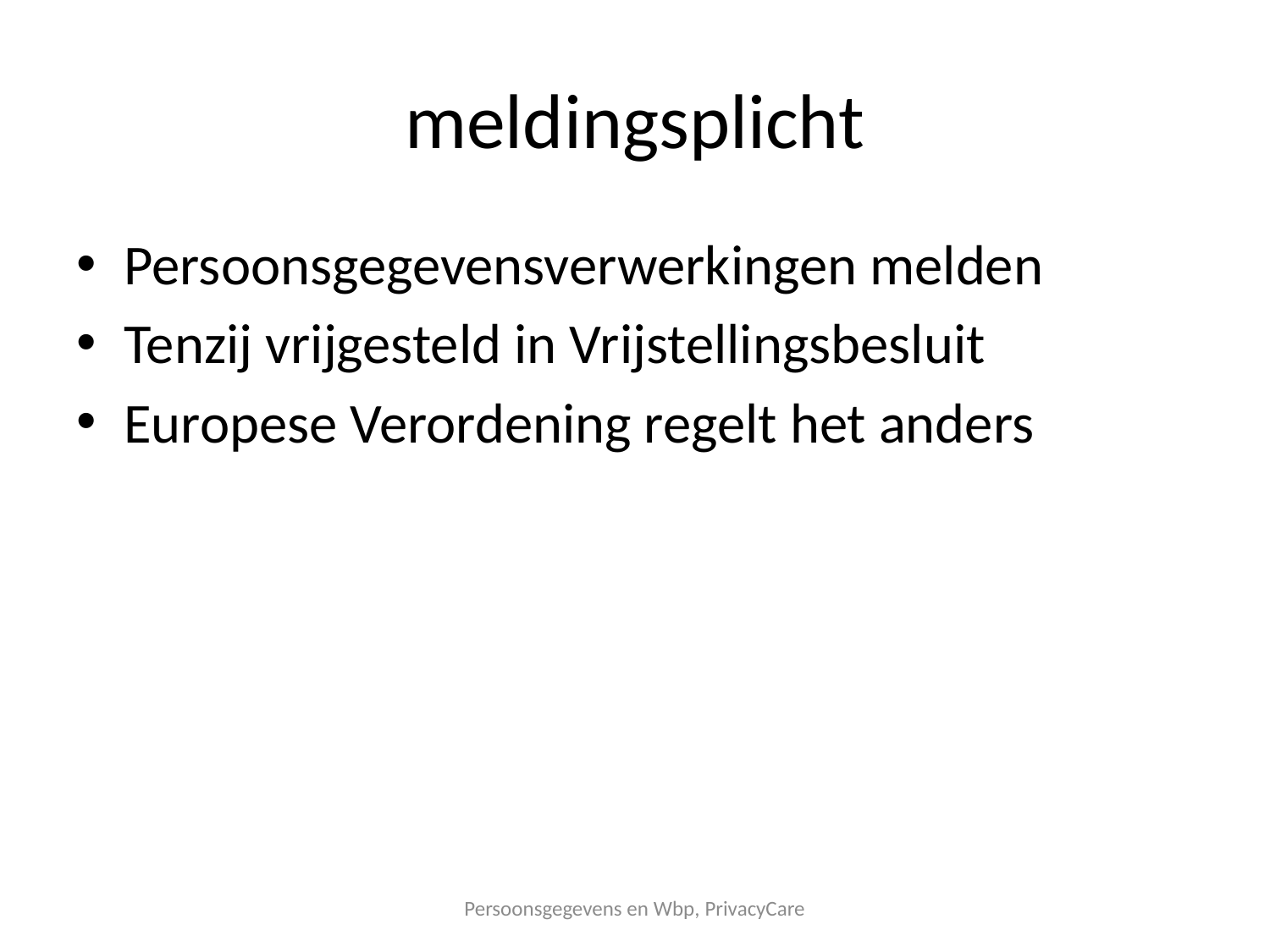

# meldingsplicht
Persoonsgegevensverwerkingen melden
Tenzij vrijgesteld in Vrijstellingsbesluit
Europese Verordening regelt het anders
Persoonsgegevens en Wbp, PrivacyCare